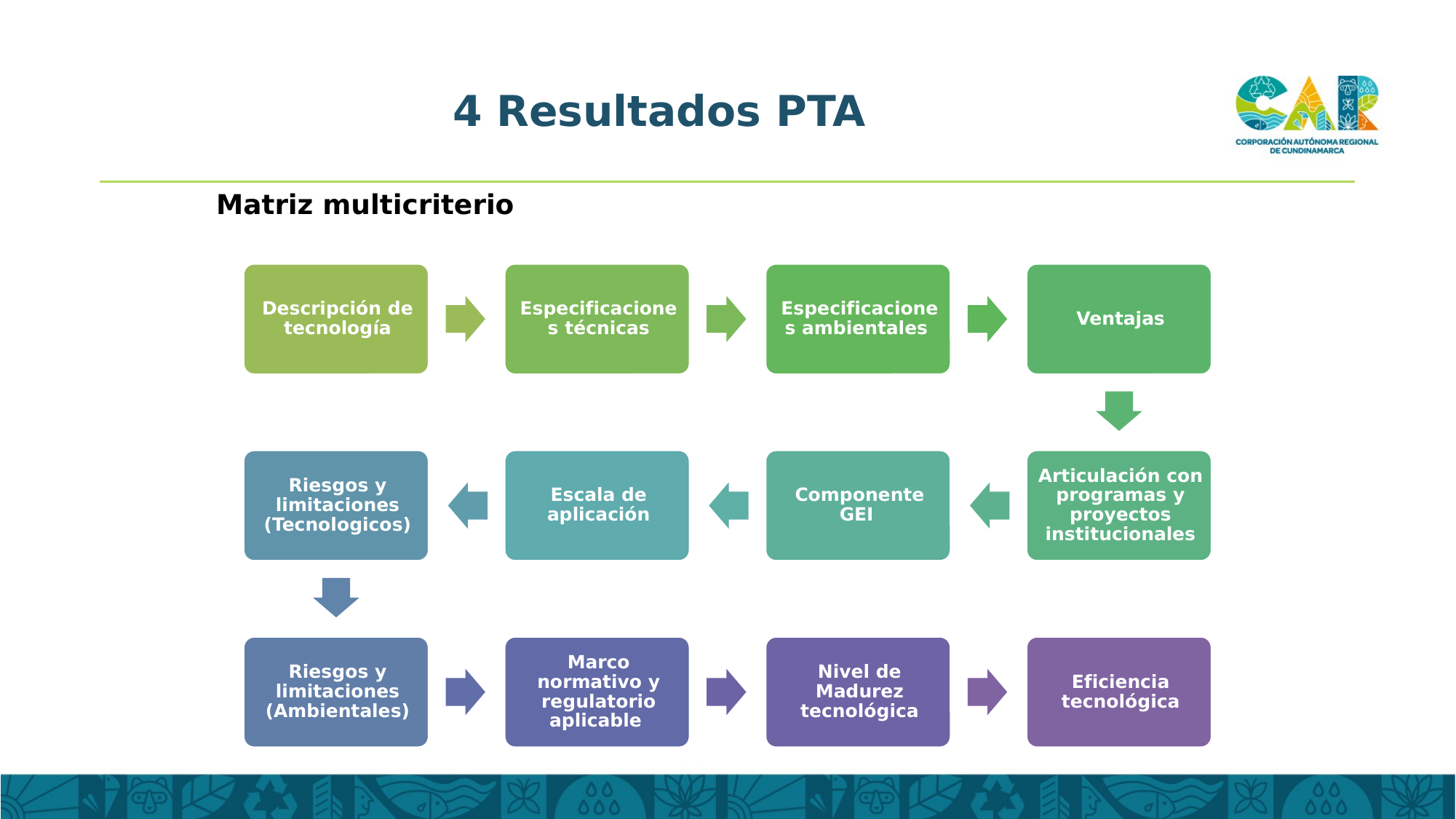

# 4 Resultados PTA
Matriz multicriterio
Descripción de tecnología

Especificaciones técnicas

Especificaciones ambientales

Ventajas

Articulación con programas y proyectos institucionales

Componente GEI

Escala de aplicación

Riesgos y limitaciones (Tecnologicos)

Riesgos y limitaciones (Ambientales)

Marco normativo y regulatorio aplicable

Nivel de Madurez tecnológica

Eficiencia tecnológica